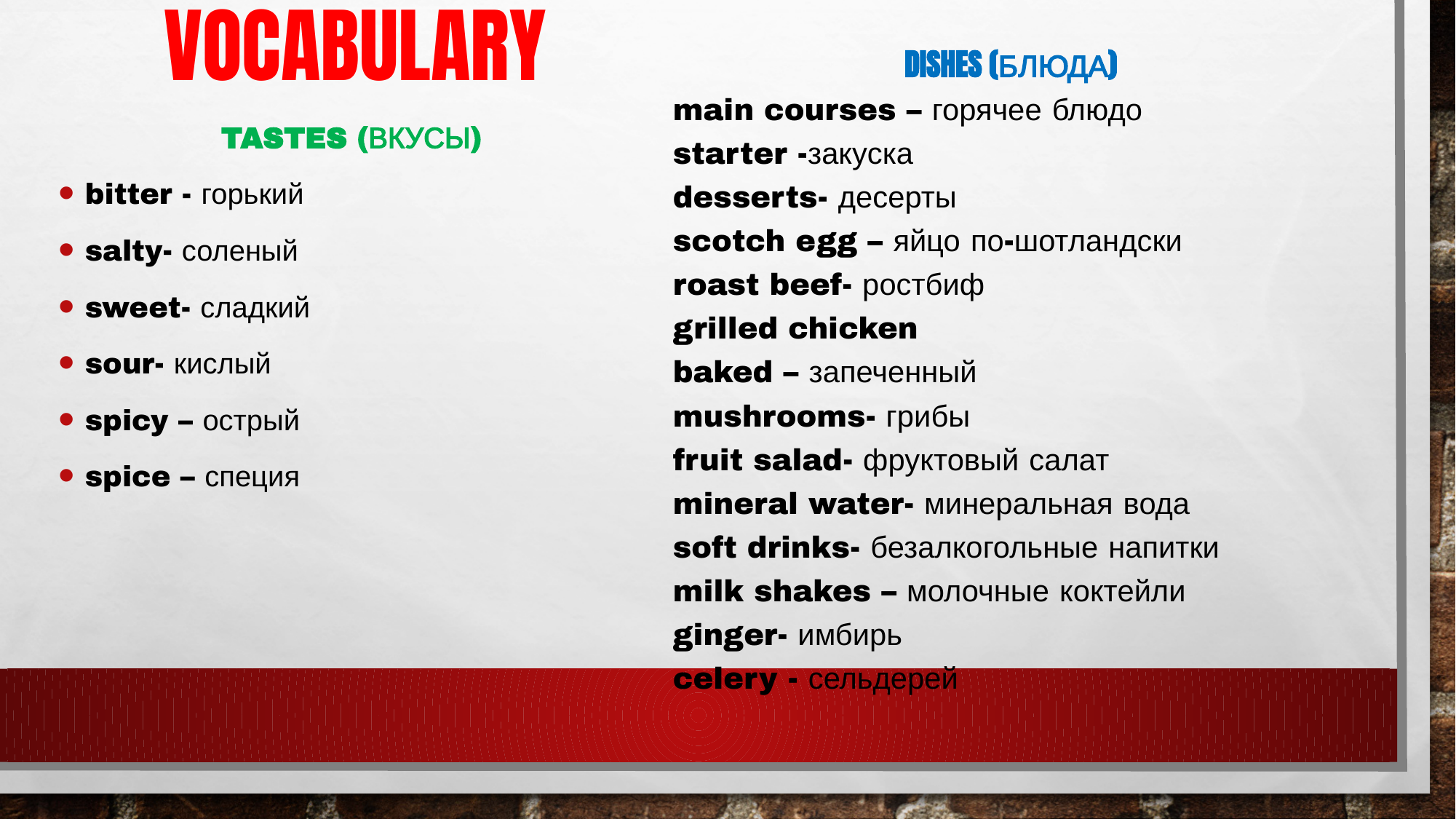

# Vocabulary
Dishes (блюда)
main courses – горячее блюдо
starter -закуска
desserts- десерты
scotch egg – яйцо по-шотландски
roast beef- ростбиф
grilled chicken
baked – запеченный
mushrooms- грибы
fruit salad- фруктовый салат
mineral water- минеральная вода
soft drinks- безалкогольные напитки
milk shakes – молочные коктейли
ginger- имбирь
celery - сельдерей
Tastes (вкусы)
bitter - горький
salty- соленый
sweet- сладкий
sour- кислый
spicy – острый
spice – специя